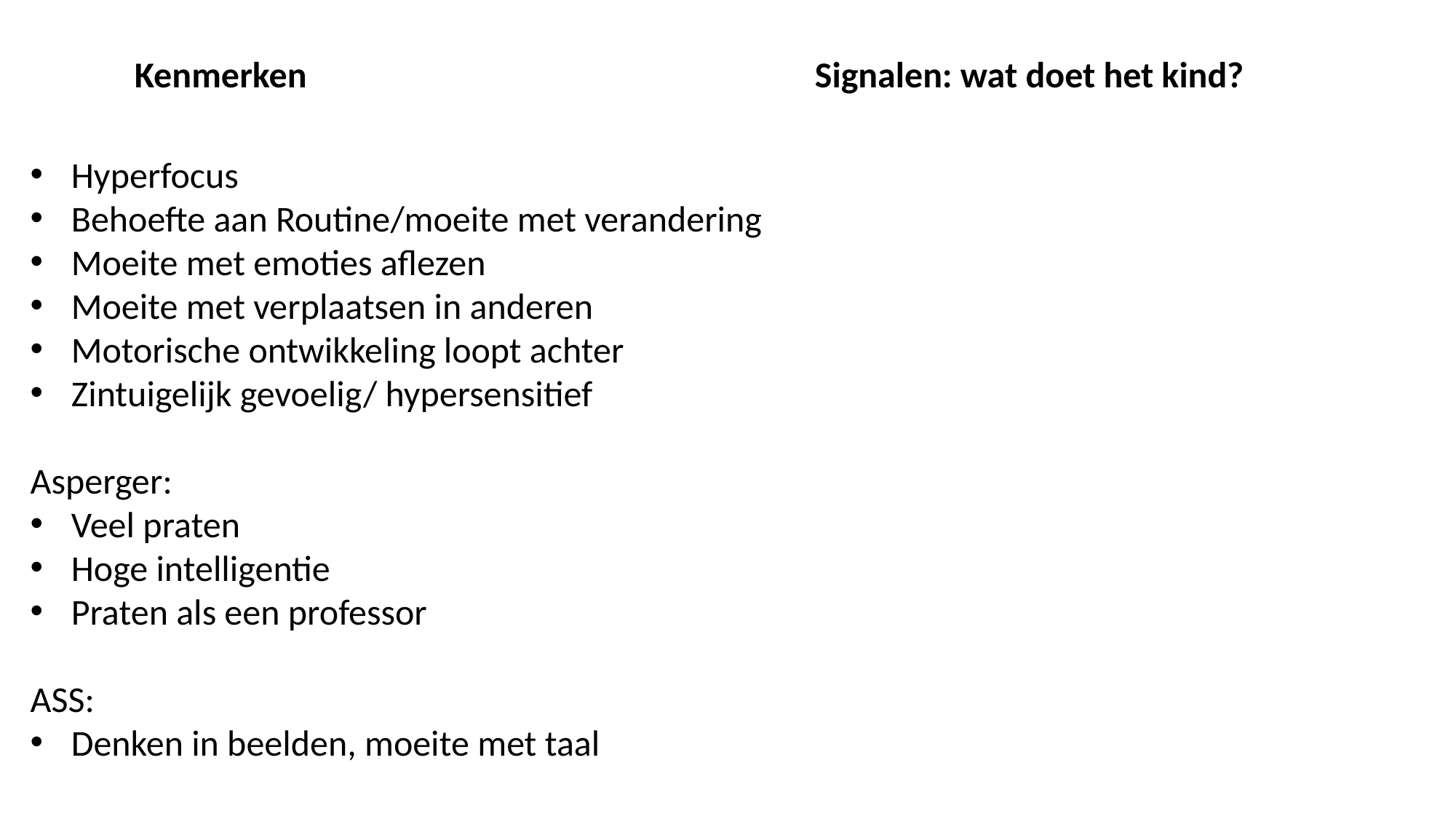

Signalen: wat doet het kind?
Kenmerken
Hyperfocus
Behoefte aan Routine/moeite met verandering
Moeite met emoties aflezen
Moeite met verplaatsen in anderen
Motorische ontwikkeling loopt achter
Zintuigelijk gevoelig/ hypersensitief

Asperger:
Veel praten
Hoge intelligentie
Praten als een professor

ASS:
Denken in beelden, moeite met taal